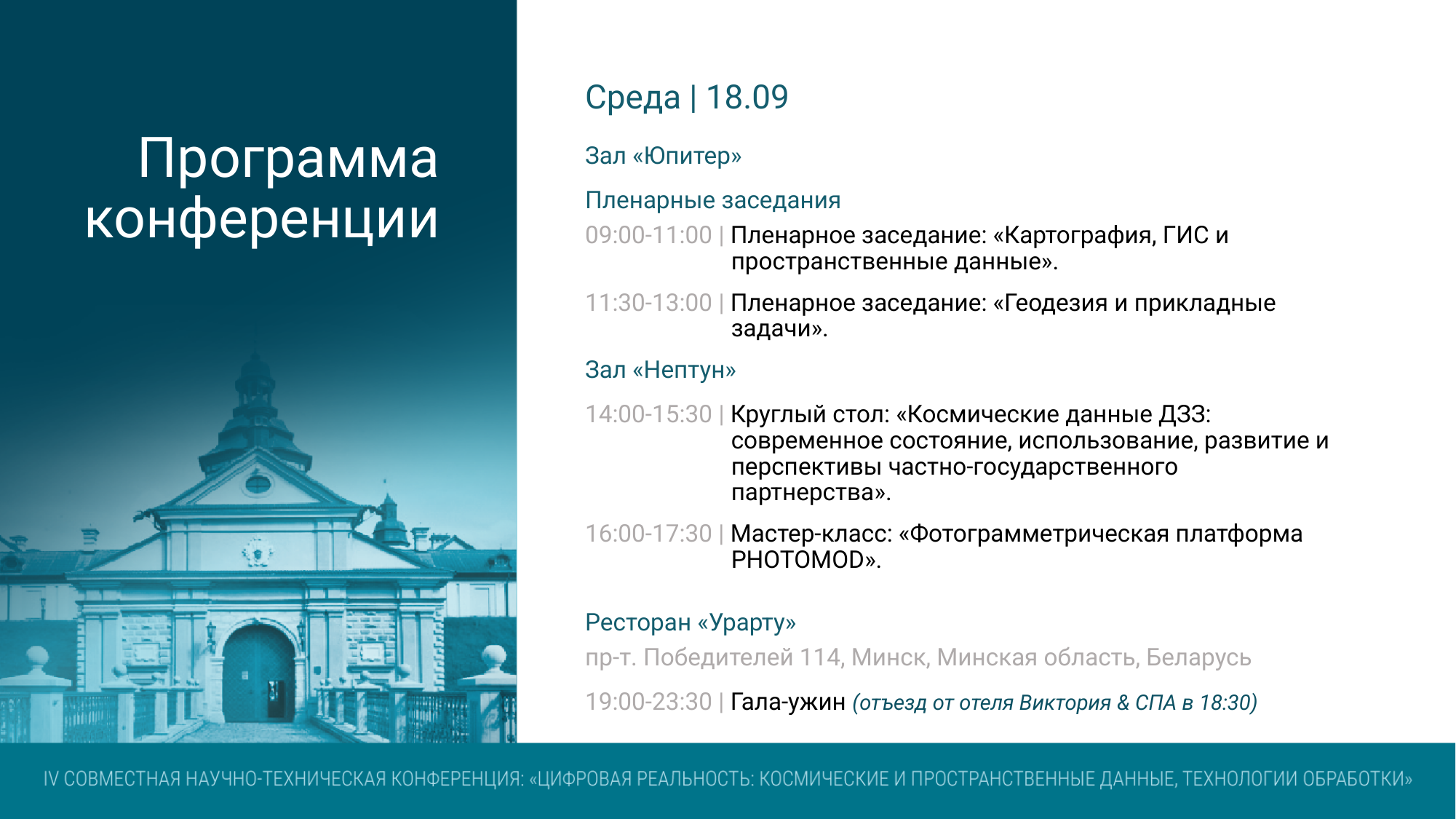

# Программа конференции
Среда | 18.09
Зал «Юпитер»
Пленарные заседания
09:00-11:00 | Пленарное заседание: «Картография, ГИС и пространственные данные».
11:30-13:00 | Пленарное заседание: «Геодезия и прикладные задачи».
Зал «Нептун»
14:00-15:30 | Круглый стол: «Космические данные ДЗЗ: современное состояние, использование, развитие и перспективы частно-государственного партнерства».
16:00-17:30 | Мастер-класс: «Фотограмметрическая платформа PHOTOMOD».
Ресторан «Урарту»
пр-т. Победителей 114, Минск, Минская область, Беларусь
19:00-23:30 | Гала-ужин (отъезд от отеля Виктория & СПА в 18:30)